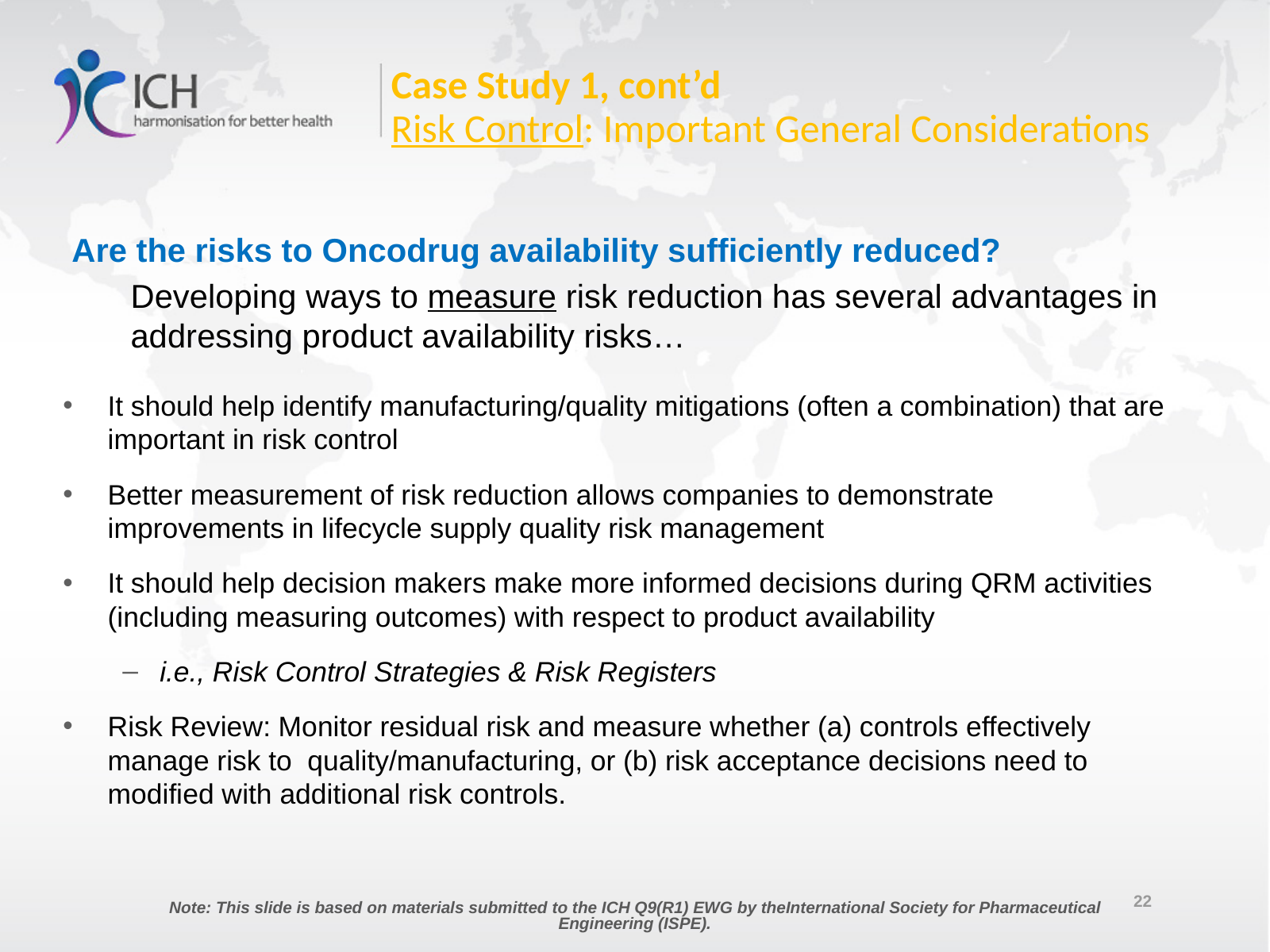

# Case Study 1, cont’d Risk Control: Important General Considerations
Are the risks to Oncodrug availability sufficiently reduced?
Developing ways to measure risk reduction has several advantages in addressing product availability risks…
It should help identify manufacturing/quality mitigations (often a combination) that are important in risk control
Better measurement of risk reduction allows companies to demonstrate improvements in lifecycle supply quality risk management
It should help decision makers make more informed decisions during QRM activities (including measuring outcomes) with respect to product availability
i.e., Risk Control Strategies & Risk Registers
Risk Review: Monitor residual risk and measure whether (a) controls effectively manage risk to  quality/manufacturing, or (b) risk acceptance decisions need to modified with additional risk controls.
Note: This slide is based on materials submitted to the ICH Q9(R1) EWG by theInternational Society for Pharmaceutical Engineering (ISPE).